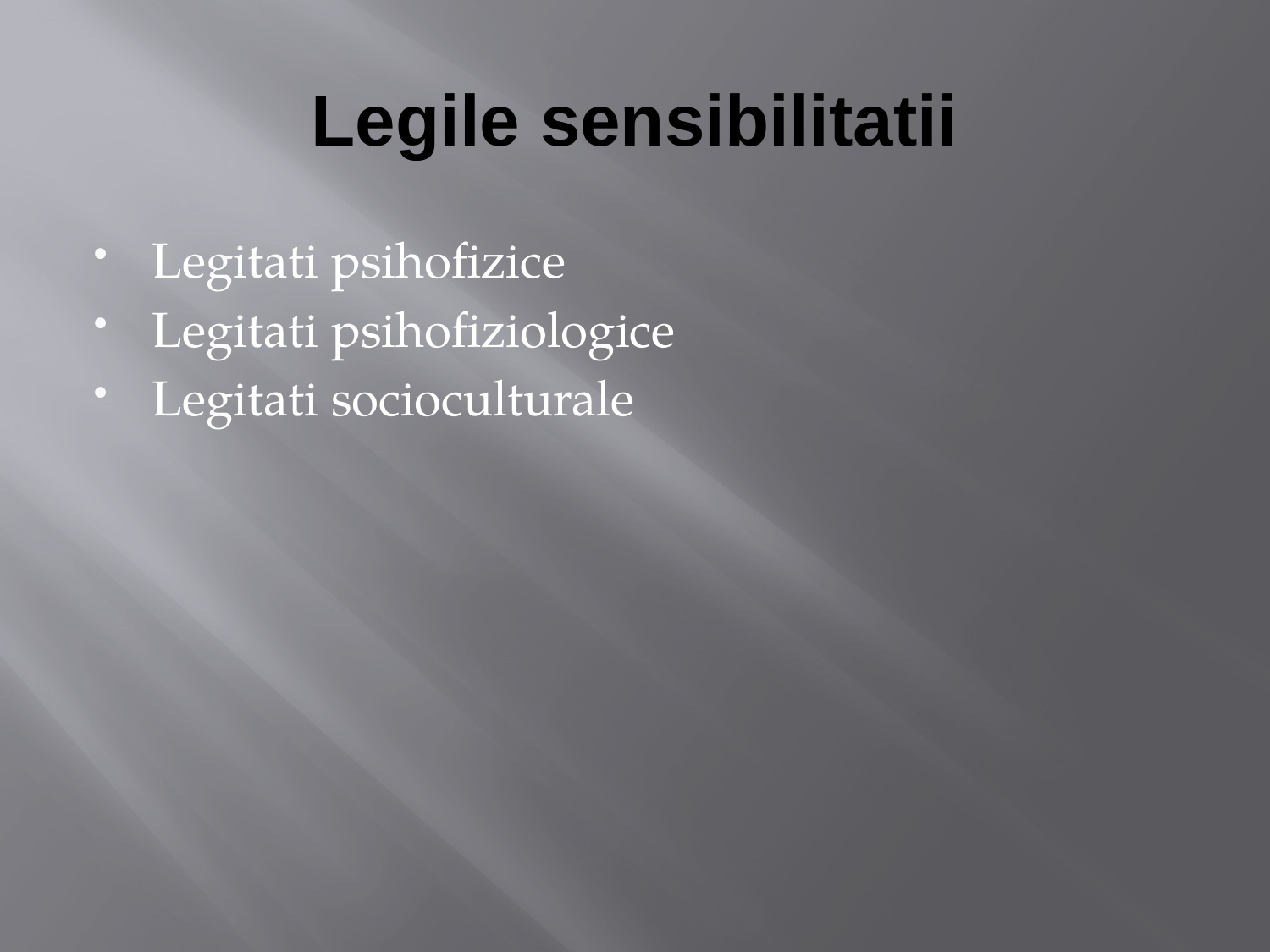

# Legile sensibilitatii
Legitati psihofizice
Legitati psihofiziologice
Legitati socioculturale